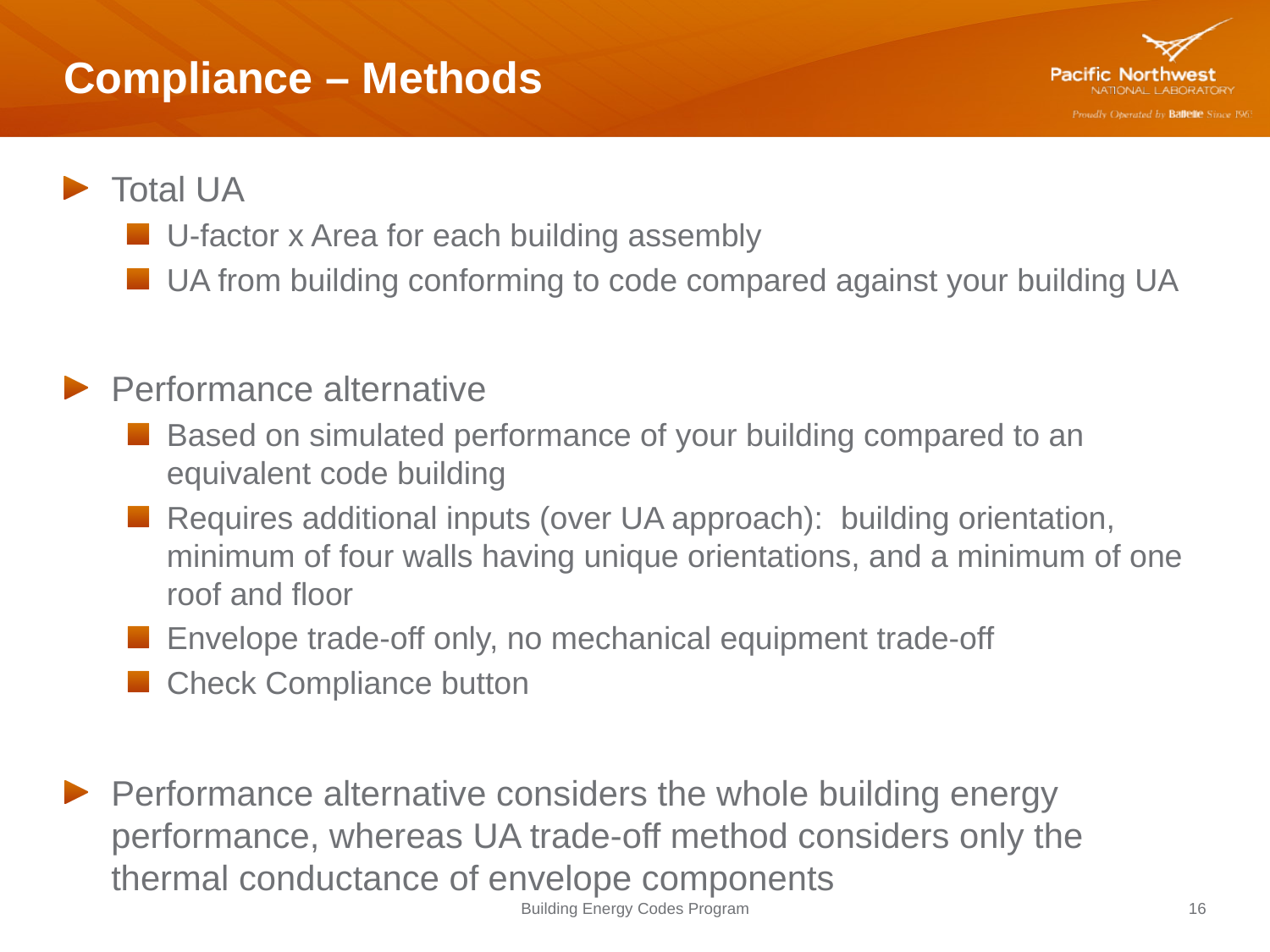

# Compliance – Methods
Total UA
U-factor x Area for each building assembly
UA from building conforming to code compared against your building UA

Performance alternative
Based on simulated performance of your building compared to an equivalent code building
Requires additional inputs (over UA approach):  building orientation, minimum of four walls having unique orientations, and a minimum of one roof and floor
Envelope trade-off only, no mechanical equipment trade-off
Check Compliance button

Performance alternative considers the whole building energy performance, whereas UA trade-off method considers only the thermal conductance of envelope components

Building Energy Codes Program
16